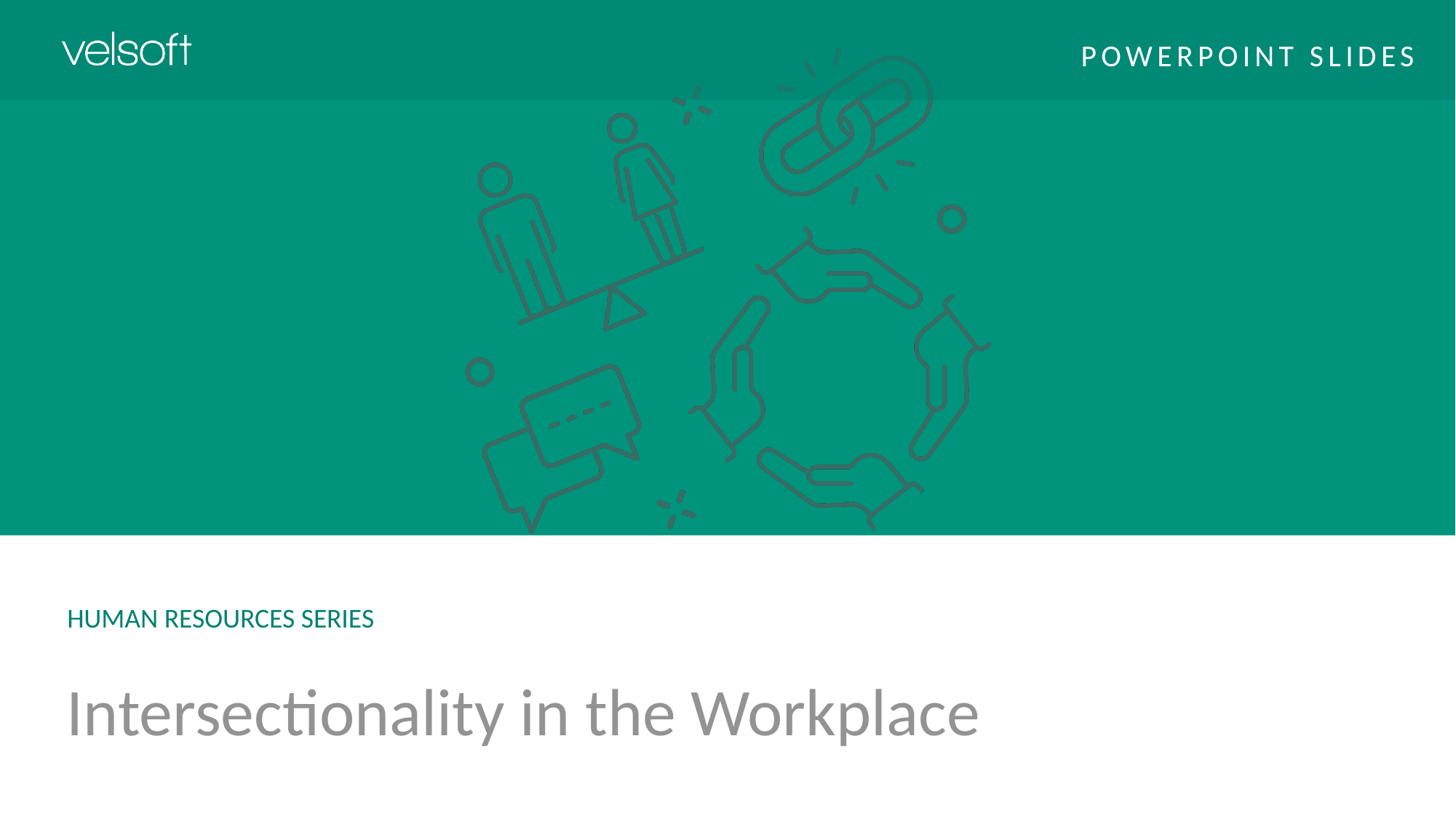

HUMAN RESOURCES SERIES
Intersectionality in the Workplace